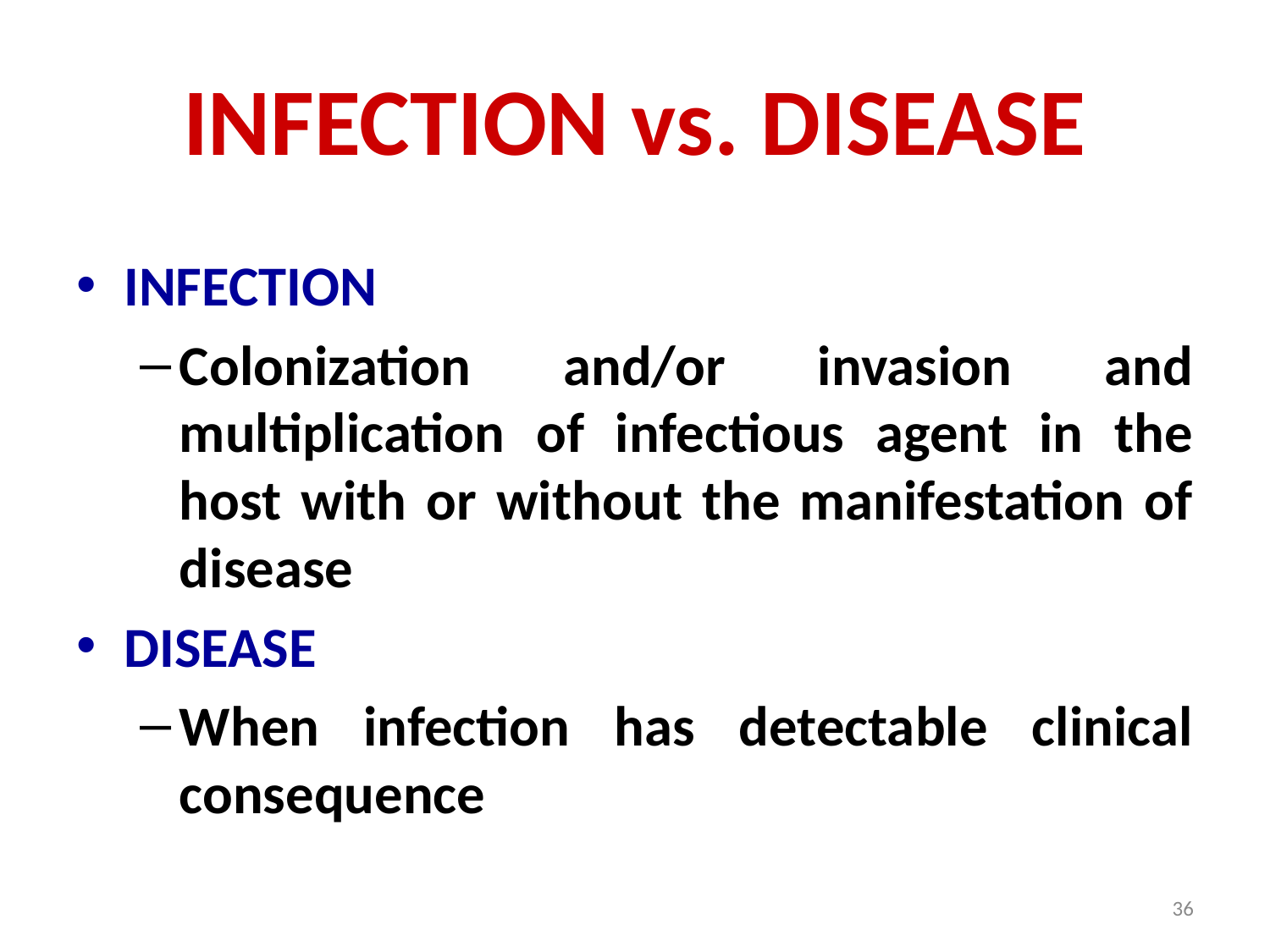

# INFECTION vs. DISEASE
INFECTION
Colonization and/or invasion and multiplication of infectious agent in the host with or without the manifestation of disease
DISEASE
When infection has detectable clinical consequence

36